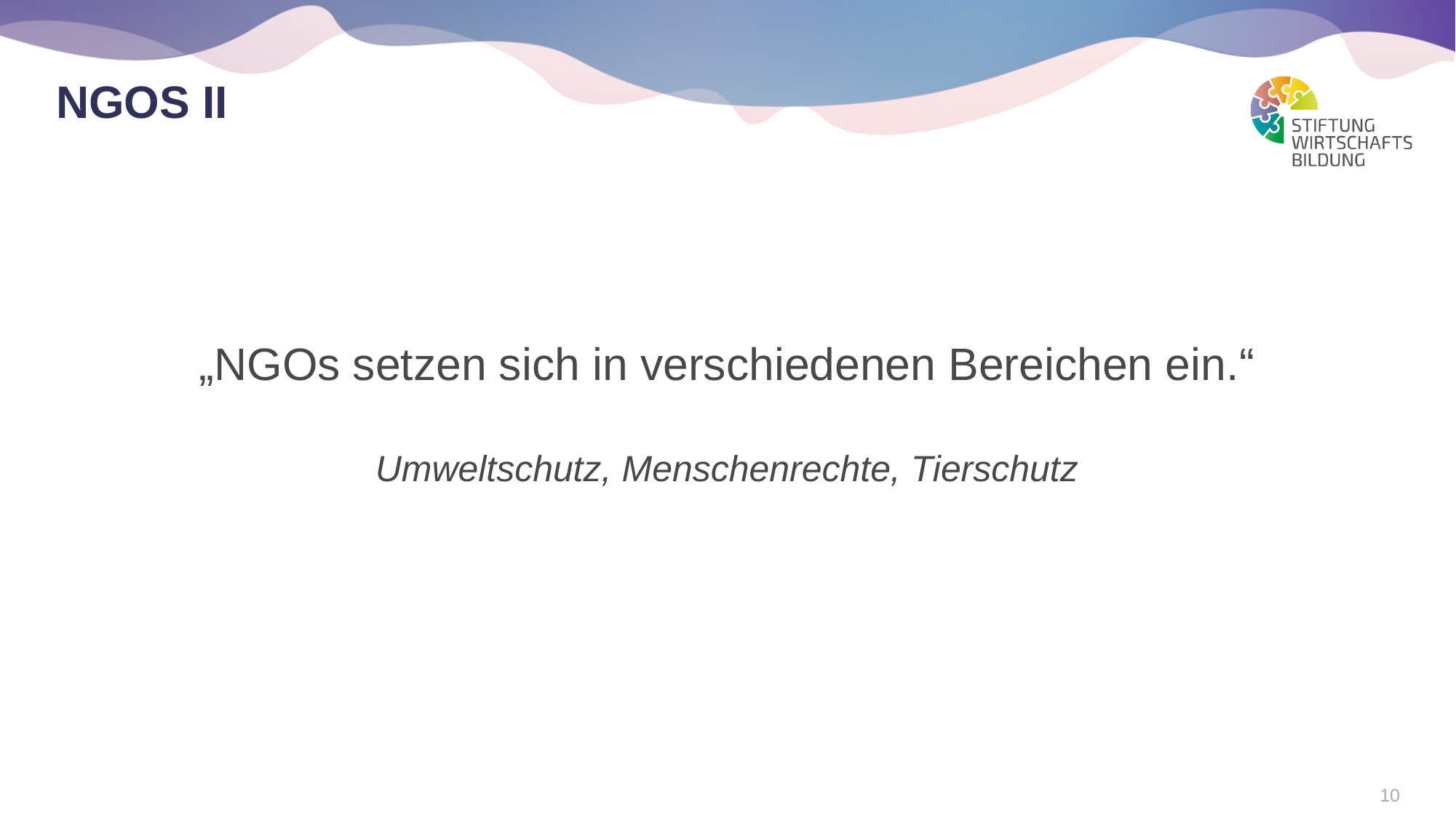

# NGOS II

„NGOs setzen sich in verschiedenen Bereichen ein.“

Umweltschutz, Menschenrechte, Tierschutz
10